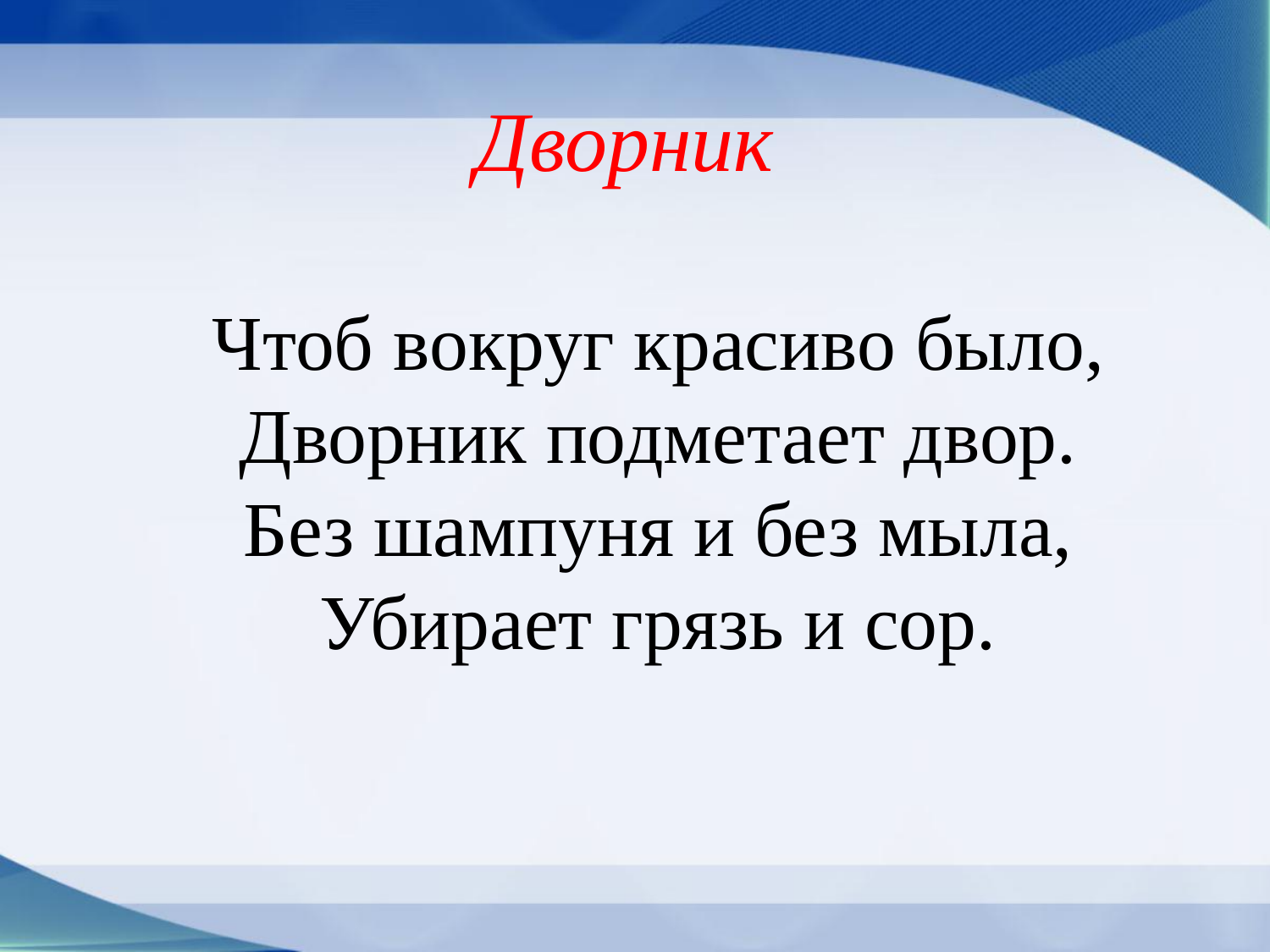

# Дворник
	Чтоб вокруг красиво было,
Дворник подметает двор.
Без шампуня и без мыла,
Убирает грязь и сор.